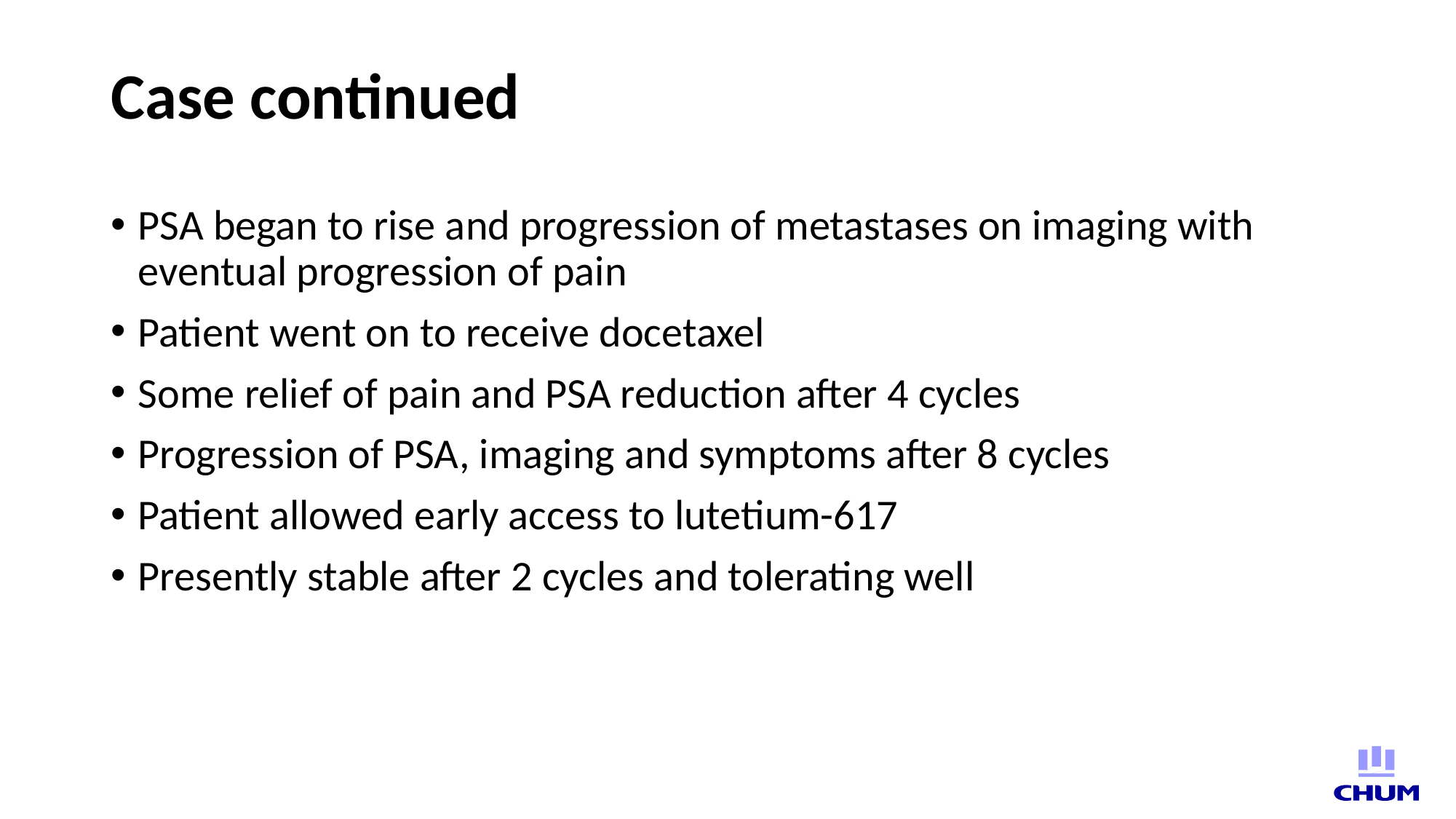

# Case continued
PSA began to rise and progression of metastases on imaging with eventual progression of pain
Patient went on to receive docetaxel
Some relief of pain and PSA reduction after 4 cycles
Progression of PSA, imaging and symptoms after 8 cycles
Patient allowed early access to lutetium-617
Presently stable after 2 cycles and tolerating well